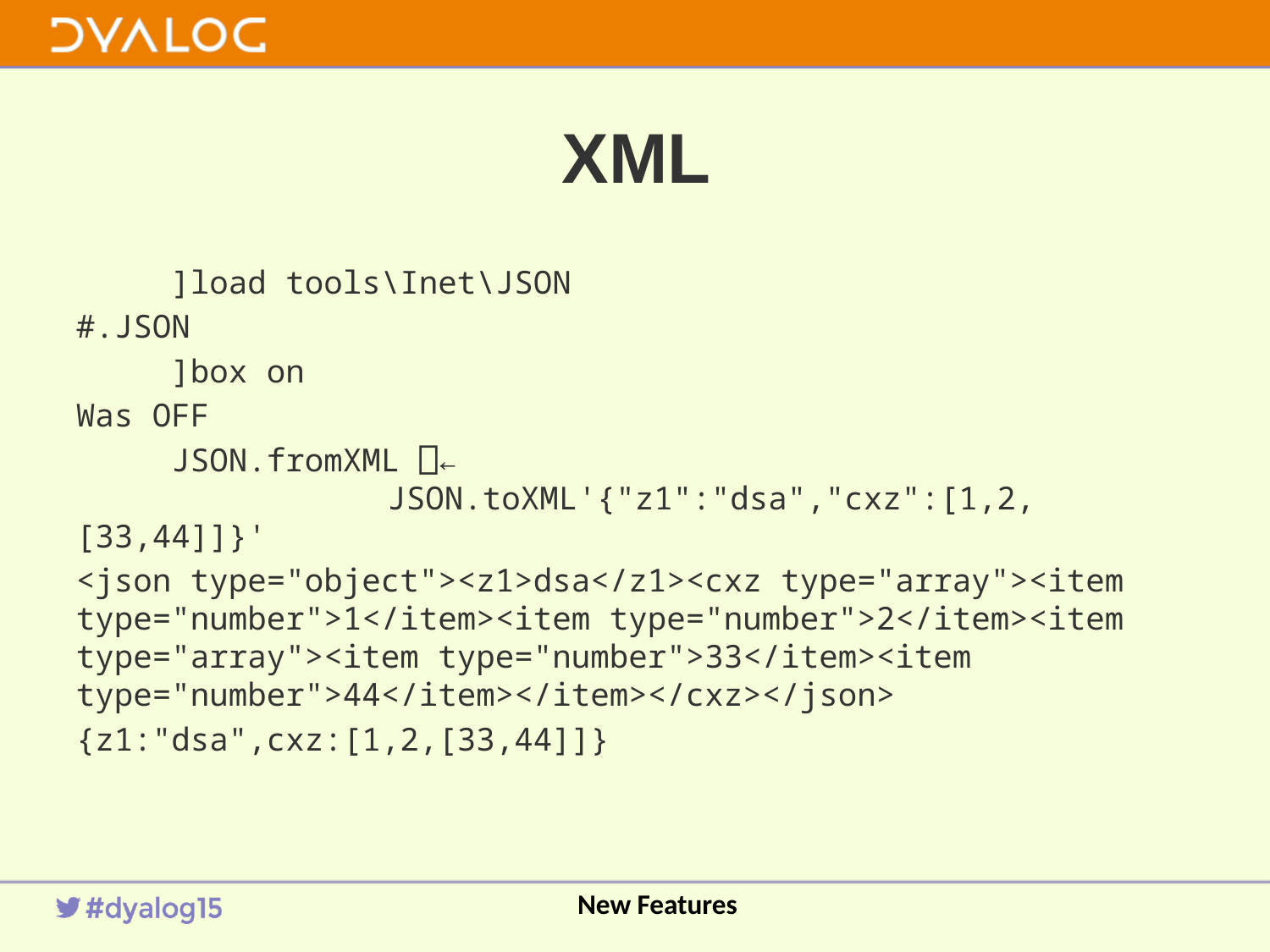

# XML
     ]load tools\Inet\JSON
#.JSON
     ]box on
Was OFF
     JSON.fromXML ⎕← 				 		 	  	   JSON.toXML'{"z1":"dsa","cxz":[1,2,[33,44]]}'
<json type="object"><z1>dsa</z1><cxz type="array"><item type="number">1</item><item type="number">2</item><item type="array"><item type="number">33</item><item type="number">44</item></item></cxz></json>
{z1:"dsa",cxz:[1,2,[33,44]]}

New Features